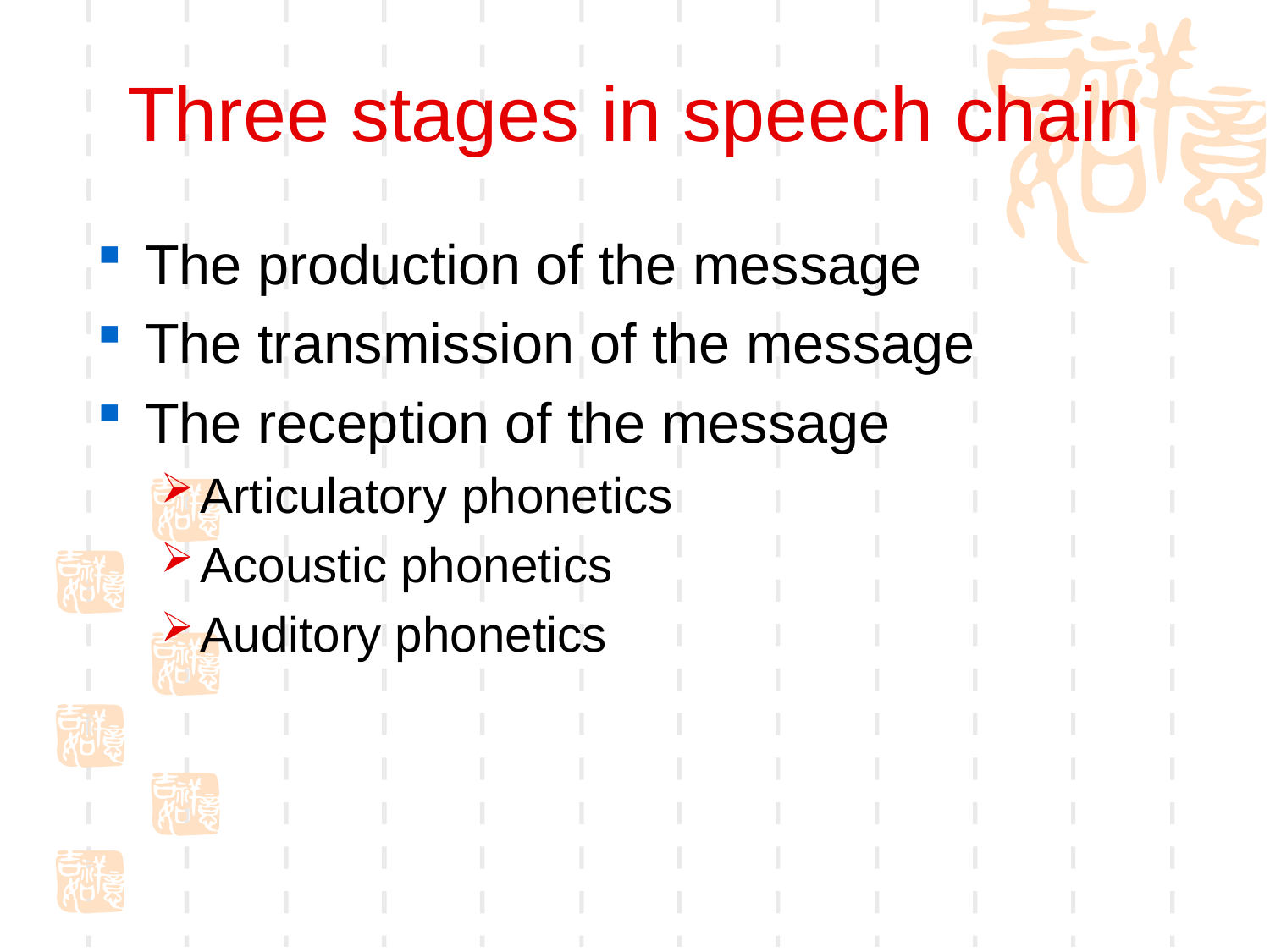

# Three stages in speech chain
The production of the message
The transmission of the message
The reception of the message
Articulatory phonetics
Acoustic phonetics
Auditory phonetics